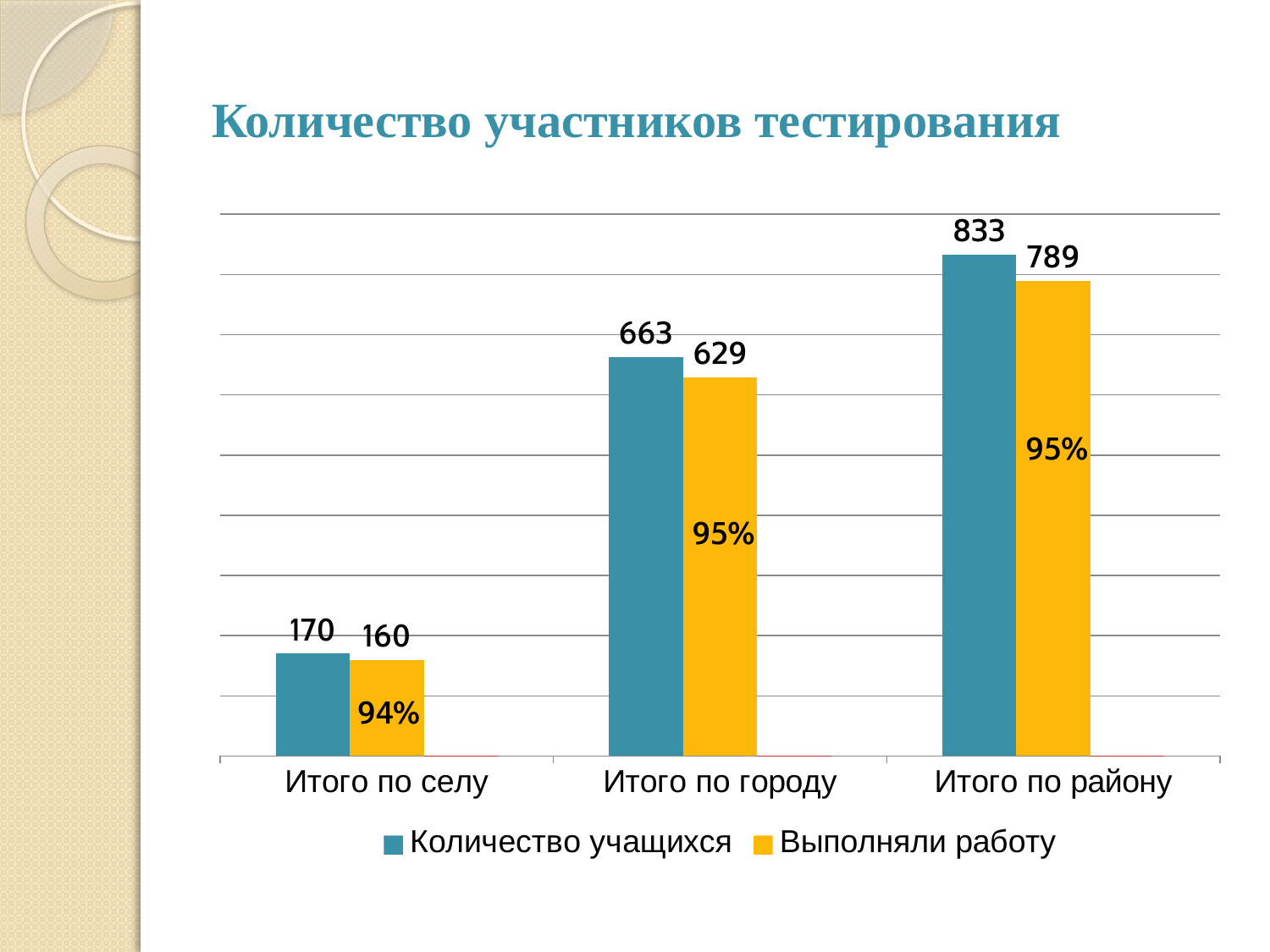

# Количество участников тестирования

### Chart

| Category | Количество учащихся | Выполняли работу | Столбец2 |
|---|---|---|---|
| Итого по селу | 170.0 | 160.0 | 0.9411764705882355 |
| Итого по городу | 663.0 | 629.0 | 0.9487179487179483 |
| Итого по району | 833.0 | 789.0 | 0.9471788715486198 |